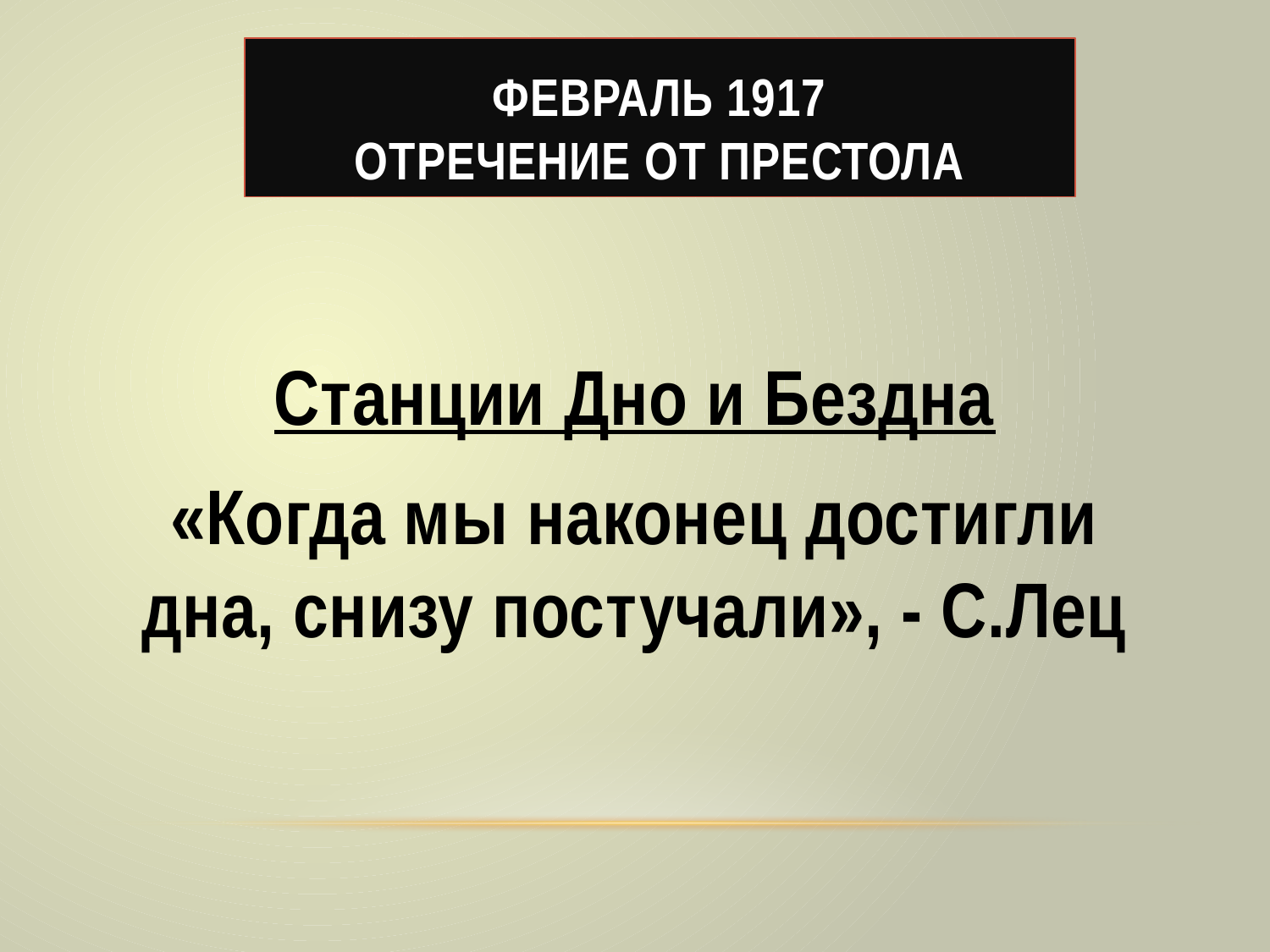

# Февраль 1917 Отречение от престола

Станции Дно и Бездна
«Когда мы наконец достигли дна, снизу постучали», - С.Лец